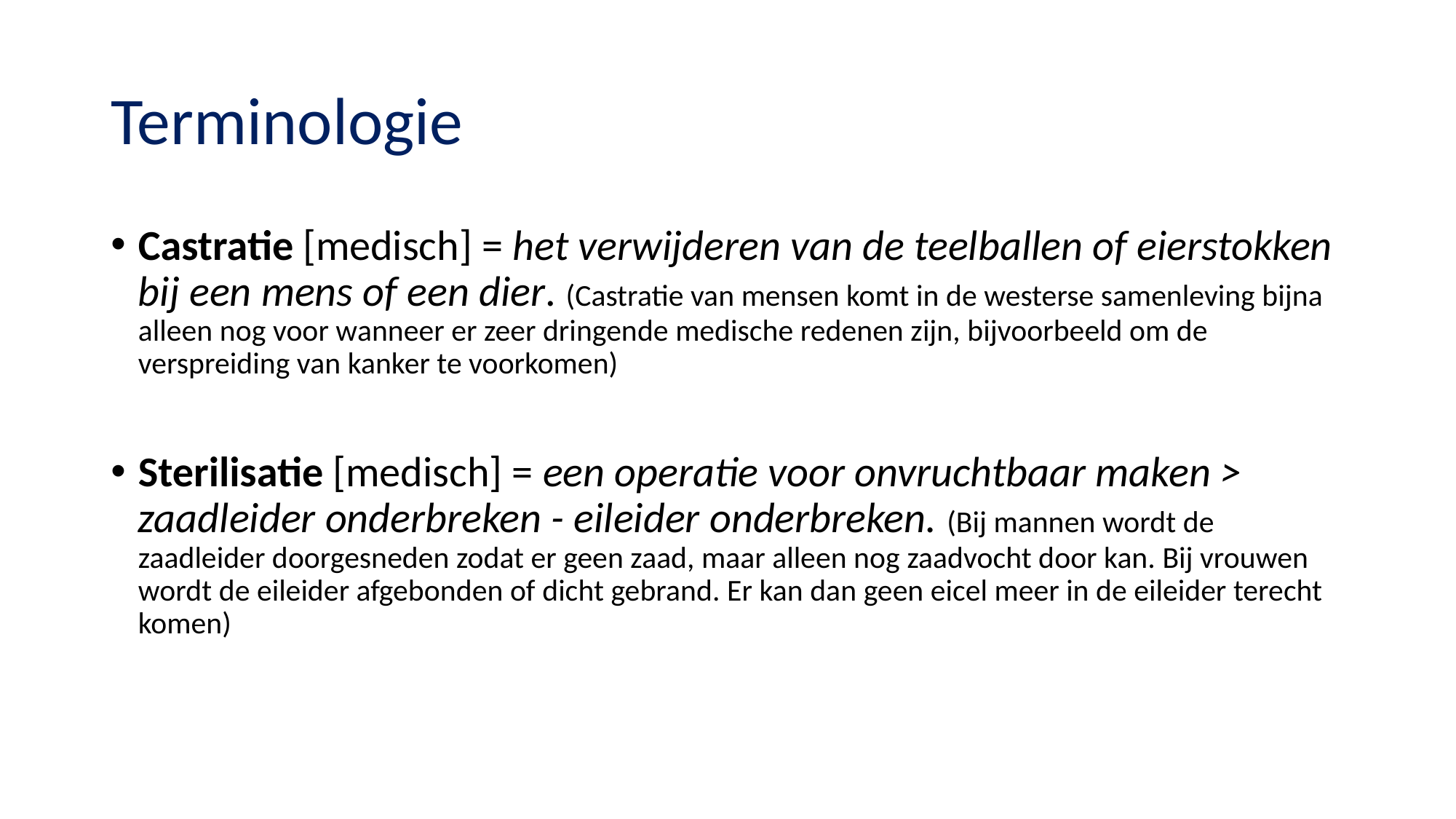

# Terminologie
Castratie [medisch] = het verwijderen van de teelballen of eierstokken bij een mens of een dier. (Castratie van mensen komt in de westerse samenleving bijna alleen nog voor wanneer er zeer dringende medische redenen zijn, bijvoorbeeld om de verspreiding van kanker te voorkomen)

Sterilisatie [medisch] = een operatie voor onvruchtbaar maken > zaadleider onderbreken - eileider onderbreken. (Bij mannen wordt de zaadleider doorgesneden zodat er geen zaad, maar alleen nog zaadvocht door kan. Bij vrouwen wordt de eileider afgebonden of dicht gebrand. Er kan dan geen eicel meer in de eileider terecht komen)